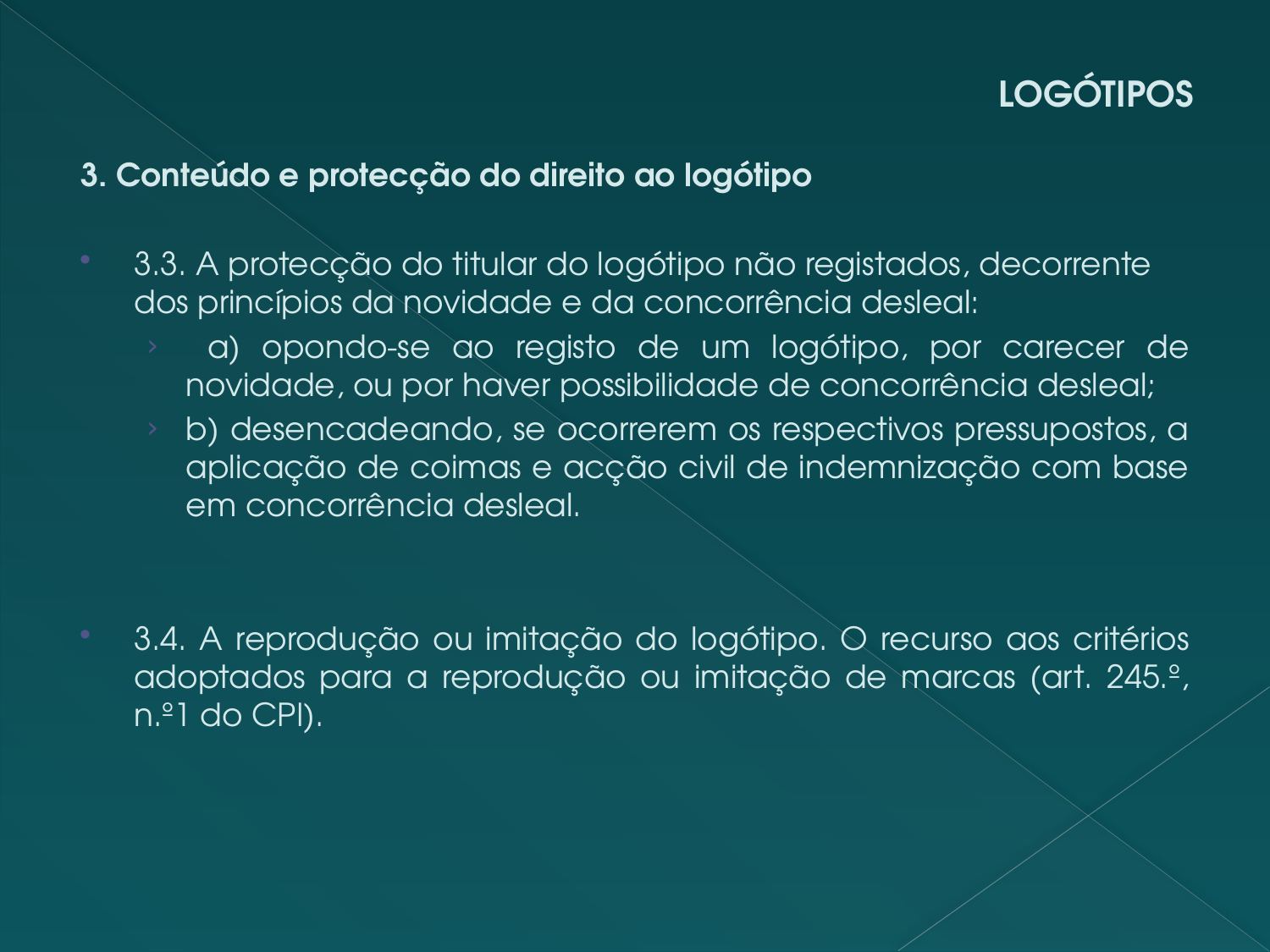

# LOGÓTIPOS
3. Conteúdo e protecção do direito ao logótipo

3.3. A protecção do titular do logótipo não registados, decorrente dos princípios da novidade e da concorrência desleal:
 a) opondo-se ao registo de um logótipo, por carecer de novidade, ou por haver possibilidade de concorrência desleal;
b) desencadeando, se ocorrerem os respectivos pressupostos, a aplicação de coimas e acção civil de indemnização com base em concorrência desleal.

3.4. A reprodução ou imitação do logótipo. O recurso aos critérios adoptados para a reprodução ou imitação de marcas (art. 245.º, n.º1 do CPI).